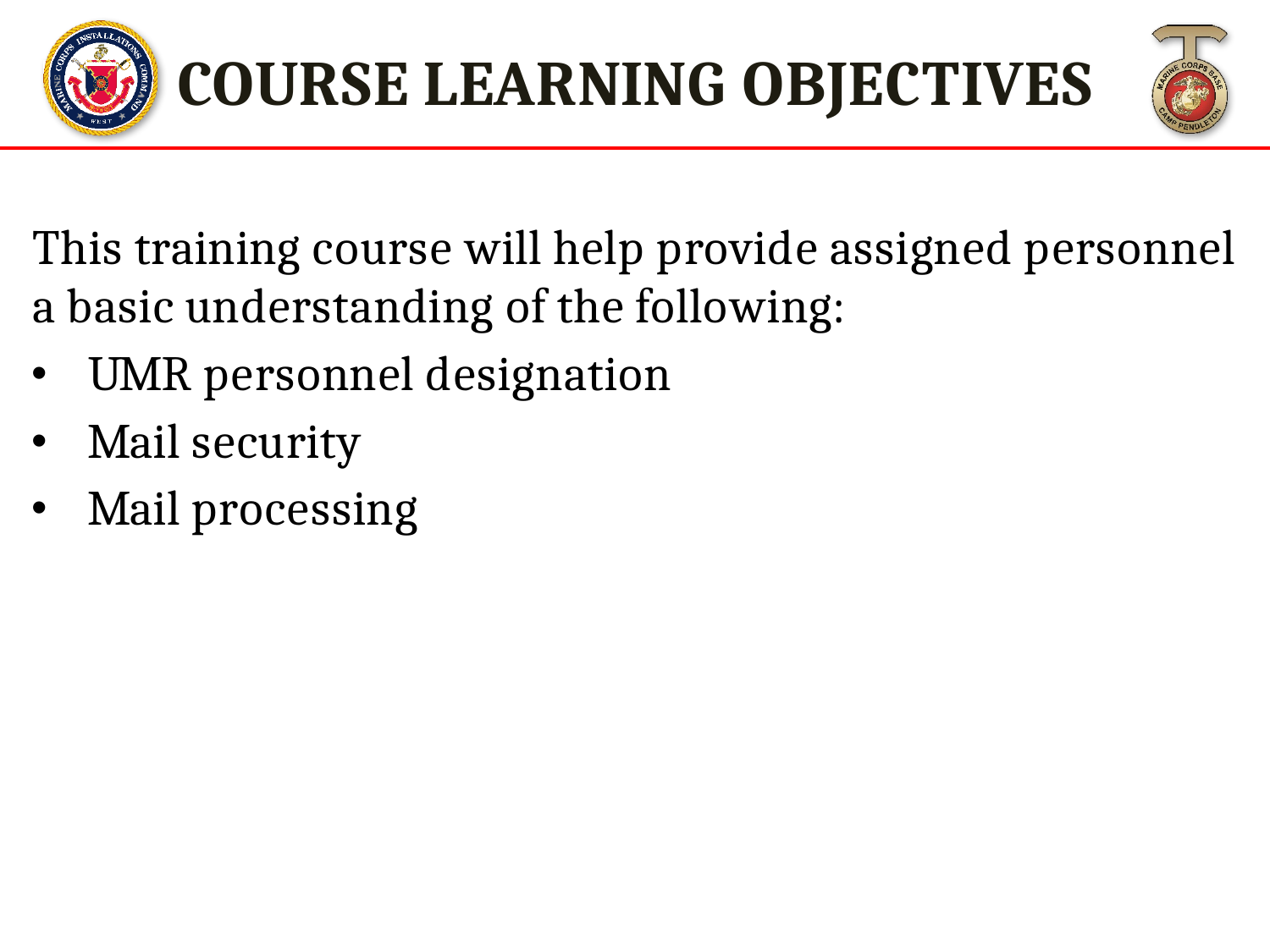

COURSE LEARNING OBJECTIVES
This training course will help provide assigned personnel a basic understanding of the following:
UMR personnel designation
Mail security
Mail processing